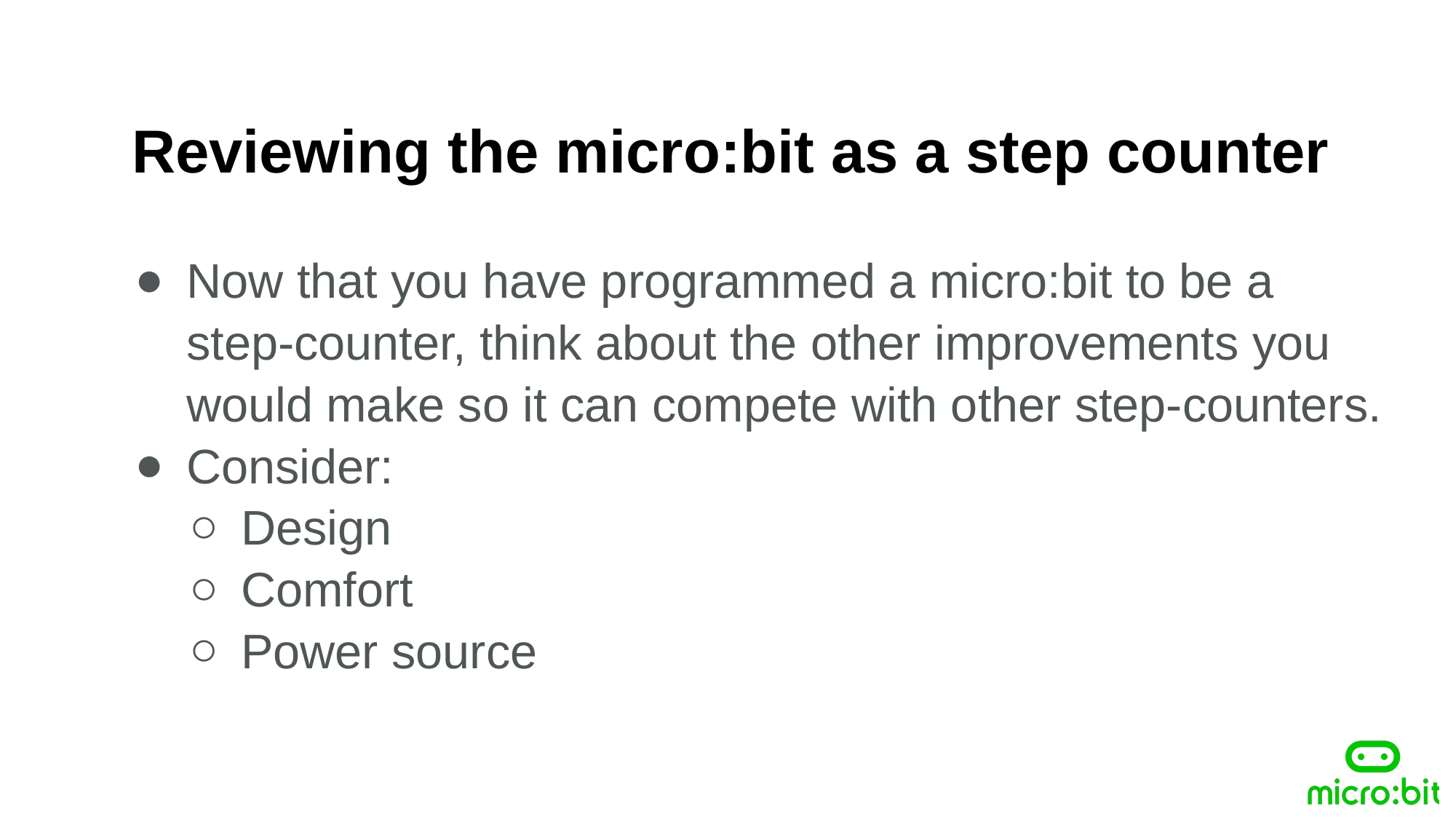

Reviewing the micro:bit as a step counter

Now that you have programmed a micro:bit to be a step-counter, think about the other improvements you would make so it can compete with other step-counters.
Consider:
Design
Comfort
Power source